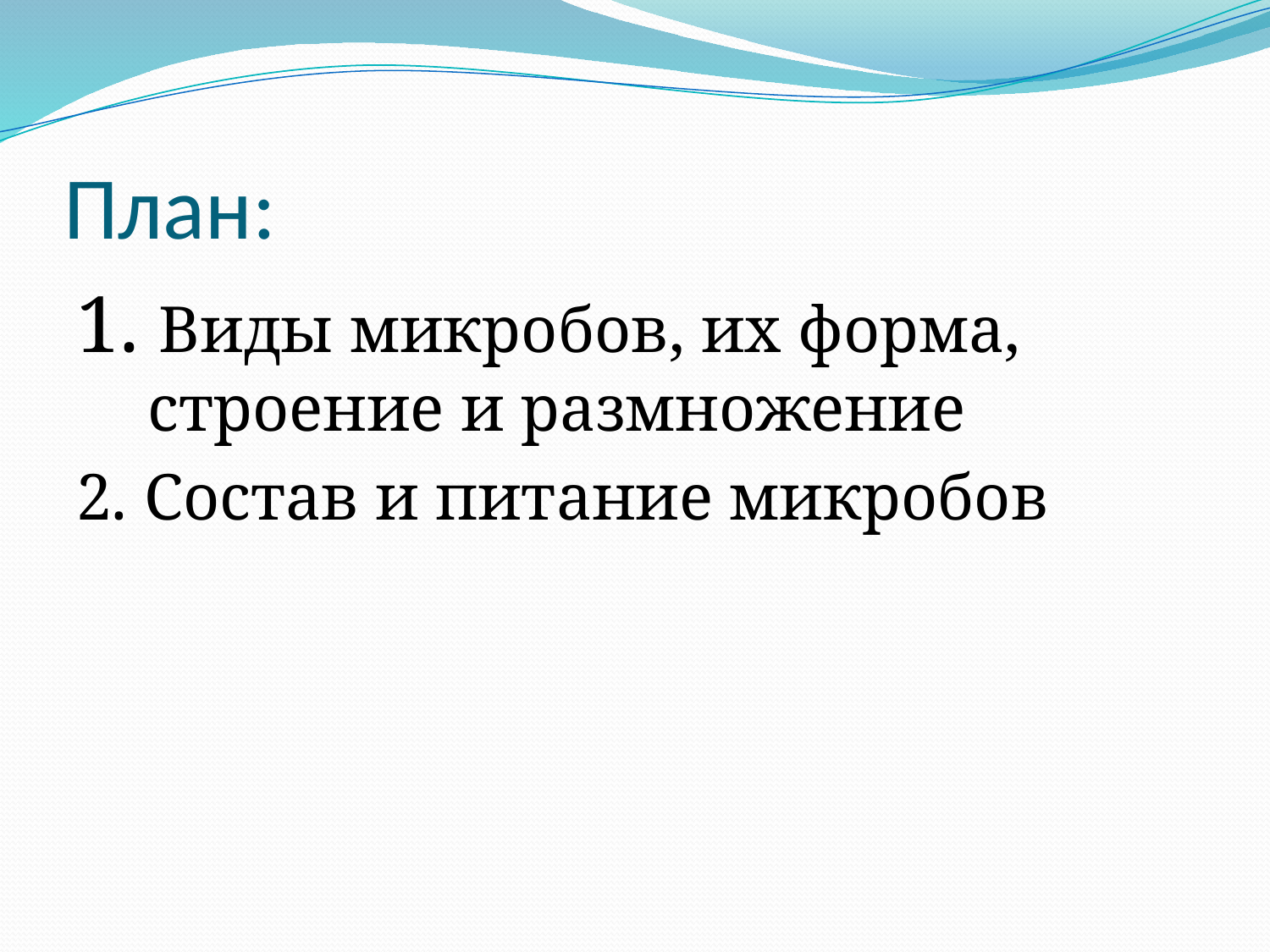

# План:
1. Виды микробов, их форма, строение и размножение
2. Состав и питание микробов